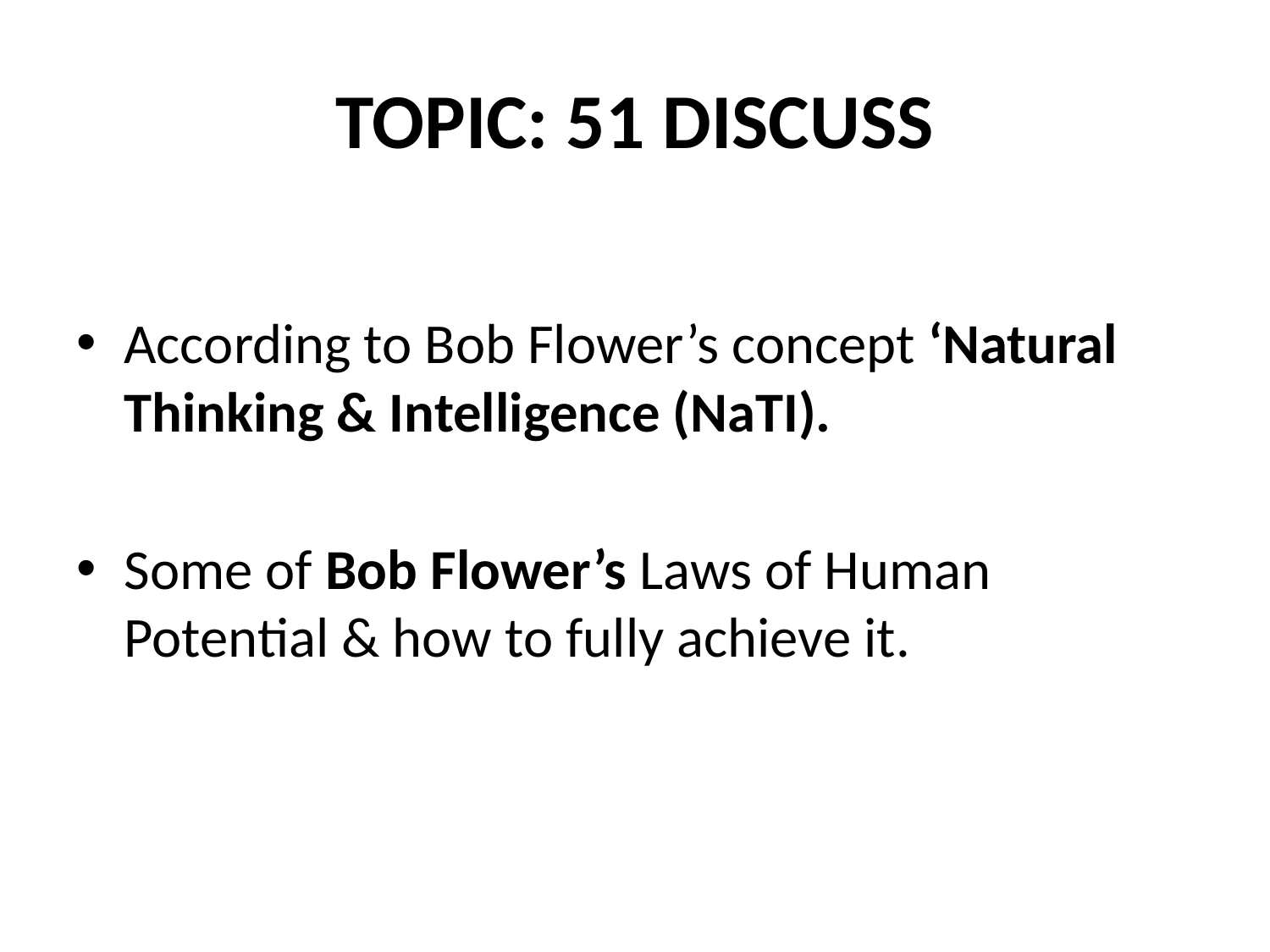

# TOPIC: 51 DISCUSS

According to Bob Flower’s concept ‘Natural Thinking & Intelligence (NaTI).

Some of Bob Flower’s Laws of Human Potential & how to fully achieve it.